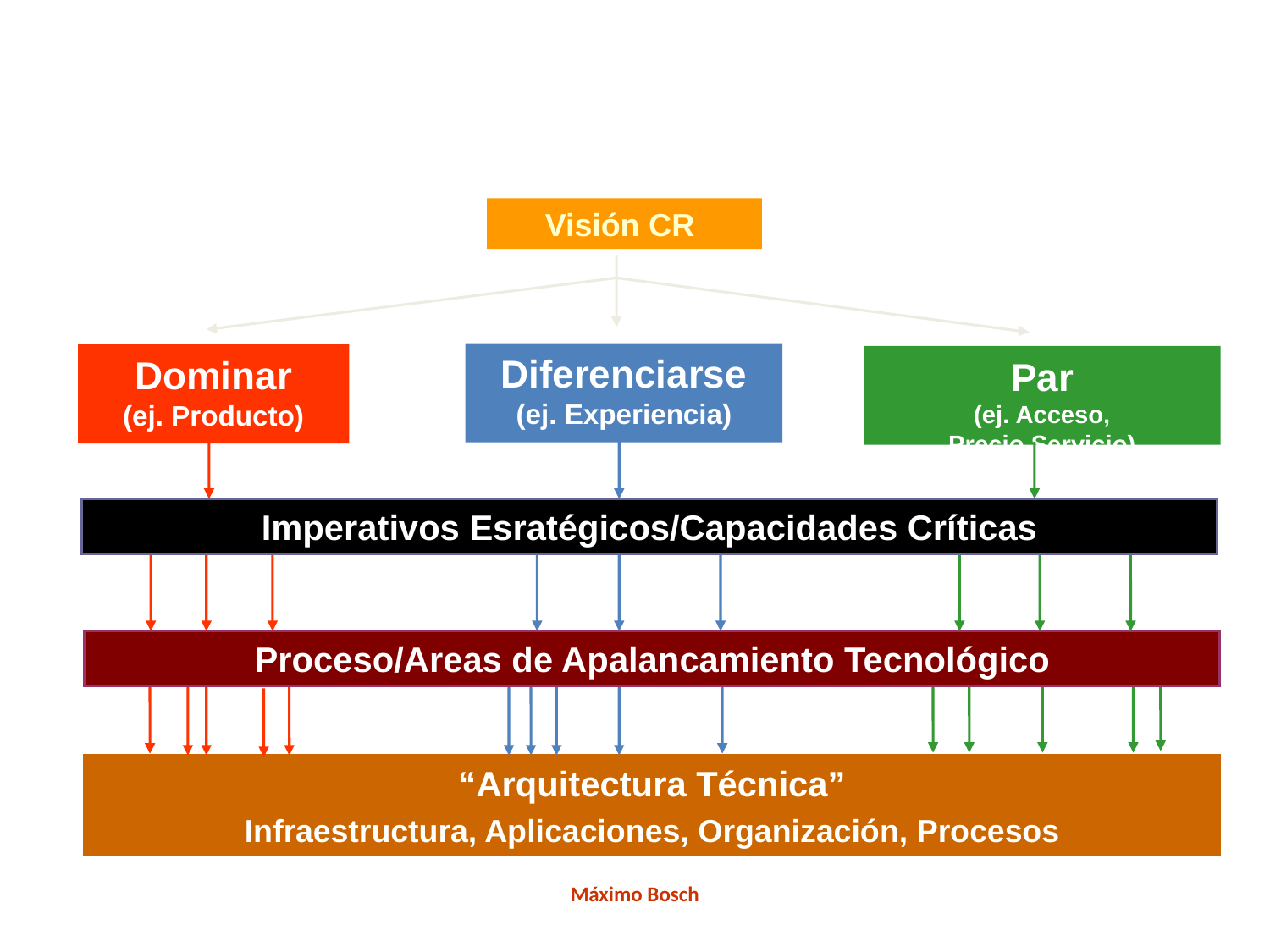

Visión CR

Diferenciarse
(ej. Experiencia)
Dominar
(ej. Producto)
Par
(ej. Acceso, Precio,Servicio)

Imperativos Esratégicos/Capacidades Críticas

Proceso/Areas de Apalancamiento Tecnológico

“Arquitectura Técnica”
Infraestructura, Aplicaciones, Organización, Procesos
Máximo Bosch